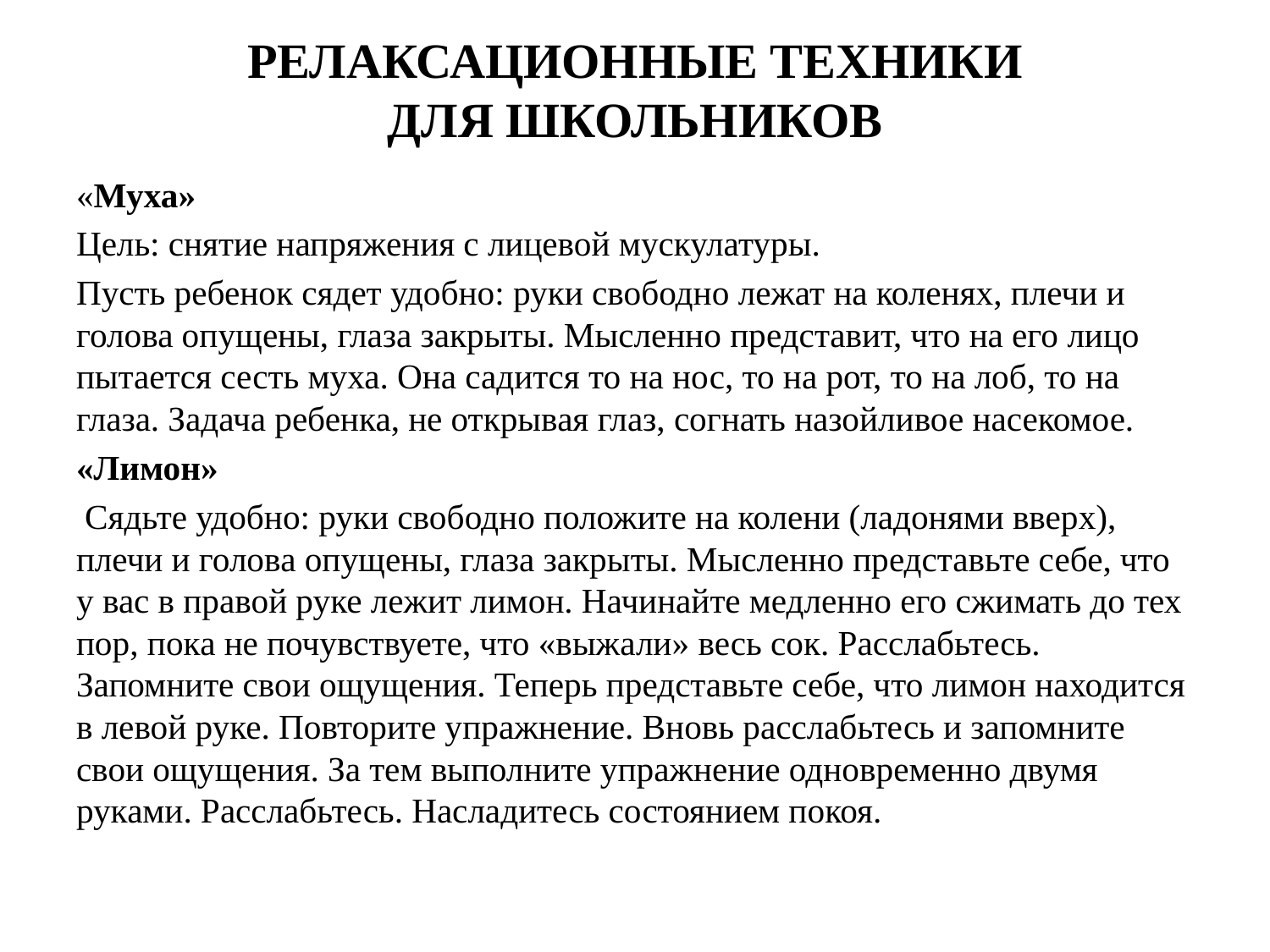

# РЕЛАКСАЦИОННЫЕ ТЕХНИКИ ДЛЯ ШКОЛЬНИКОВ
«Муха»
Цель: снятие напряжения с лицевой мускулатуры.
Пусть ребенок сядет удобно: руки свободно лежат на коленях, плечи и голова опущены, глаза закрыты. Мысленно представит, что на его лицо пытается сесть муха. Она садится то на нос, то на рот, то на лоб, то на глаза. Задача ребенка, не открывая глаз, согнать назойливое насекомое.
«Лимон»
 Сядьте удобно: руки свободно положите на колени (ладонями вверх), плечи и голова опущены, глаза закрыты. Мысленно представьте себе, что у вас в правой руке лежит лимон. Начинайте медленно его сжимать до тех пор, пока не почувствуете, что «выжали» весь сок. Расслабьтесь. Запомните свои ощущения. Теперь представьте себе, что лимон находится в левой руке. Повторите упражнение. Вновь расслабьтесь и запомните свои ощущения. За тем выполните упражнение одновременно двумя руками. Расслабьтесь. Насладитесь состоянием покоя.